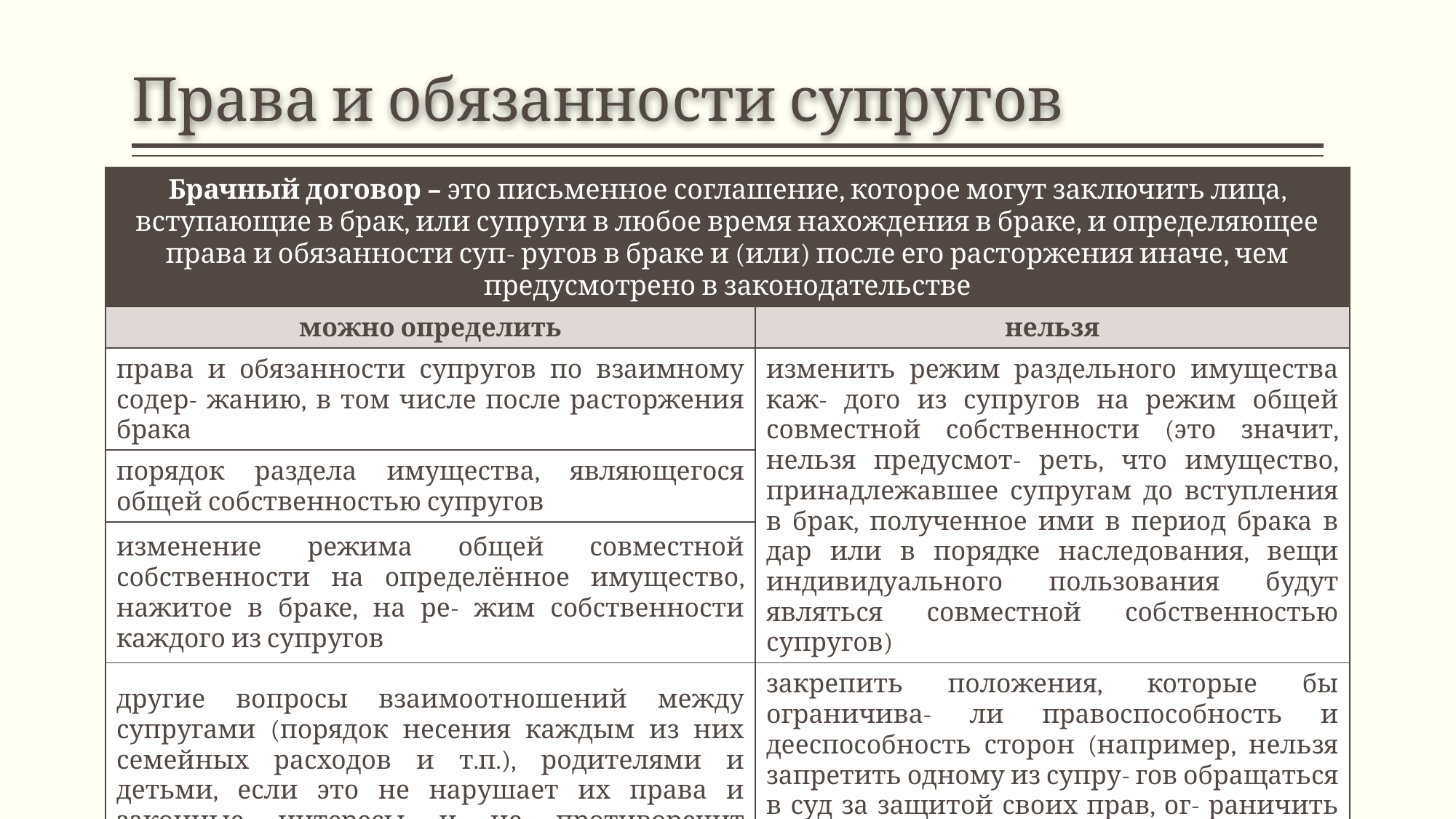

# Права и обязанности супругов
| Брачный договор – это письменное соглашение, которое могут заключить лица, вступающие в брак, или супруги в любое время нахождения в браке, и определяющее права и обязанности суп- ругов в браке и (или) после его расторжения иначе, чем предусмотрено в законодательстве |  |
| --- | --- |
| можно определить | нельзя |
| права и обязанности супругов по взаимному содер- жанию, в том числе после расторжения брака | изменить режим раздельного имущества каж- дого из супругов на режим общей совместной собственности (это значит, нельзя предусмот- реть, что имущество, принадлежавшее супругам до вступления в брак, полученное ими в период брака в дар или в порядке наследования, вещи индивидуального пользования будут являться совместной собственностью супругов) |
| порядок раздела имущества, являющегося общей собственностью супругов |  |
| изменение режима общей совместной собственности на определённое имущество, нажитое в браке, на ре- жим собственности каждого из супругов |  |
| другие вопросы взаимоотношений между супругами (порядок несения каждым из них семейных расходов и т.п.), родителями и детьми, если это не нарушает их права и законные интересы и не противоречит законодательству | закрепить положения, которые бы ограничива- ли правоспособность и дееспособность сторон (например, нельзя запретить одному из супру- гов обращаться в суд за защитой своих прав, ог- раничить свободу супругов в выборе места жи- тельства, профессии и т.д.) |